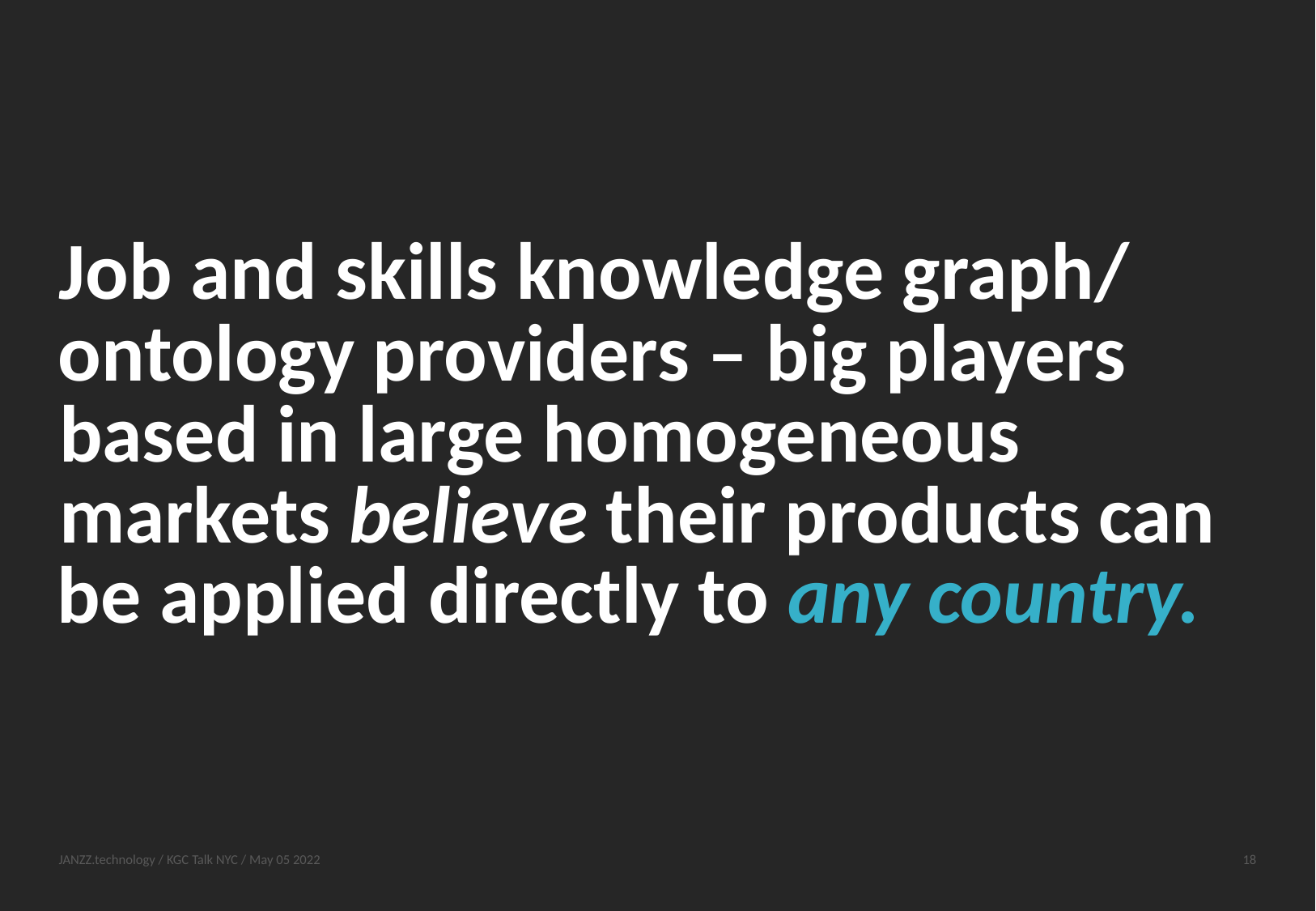

# Job and skills knowledge graph/
ontology providers – big players
based in large homogeneous
markets believe their products can
be applied directly to any country.
JANZZ.technology / KGC Talk NYC / May 05 2022
18